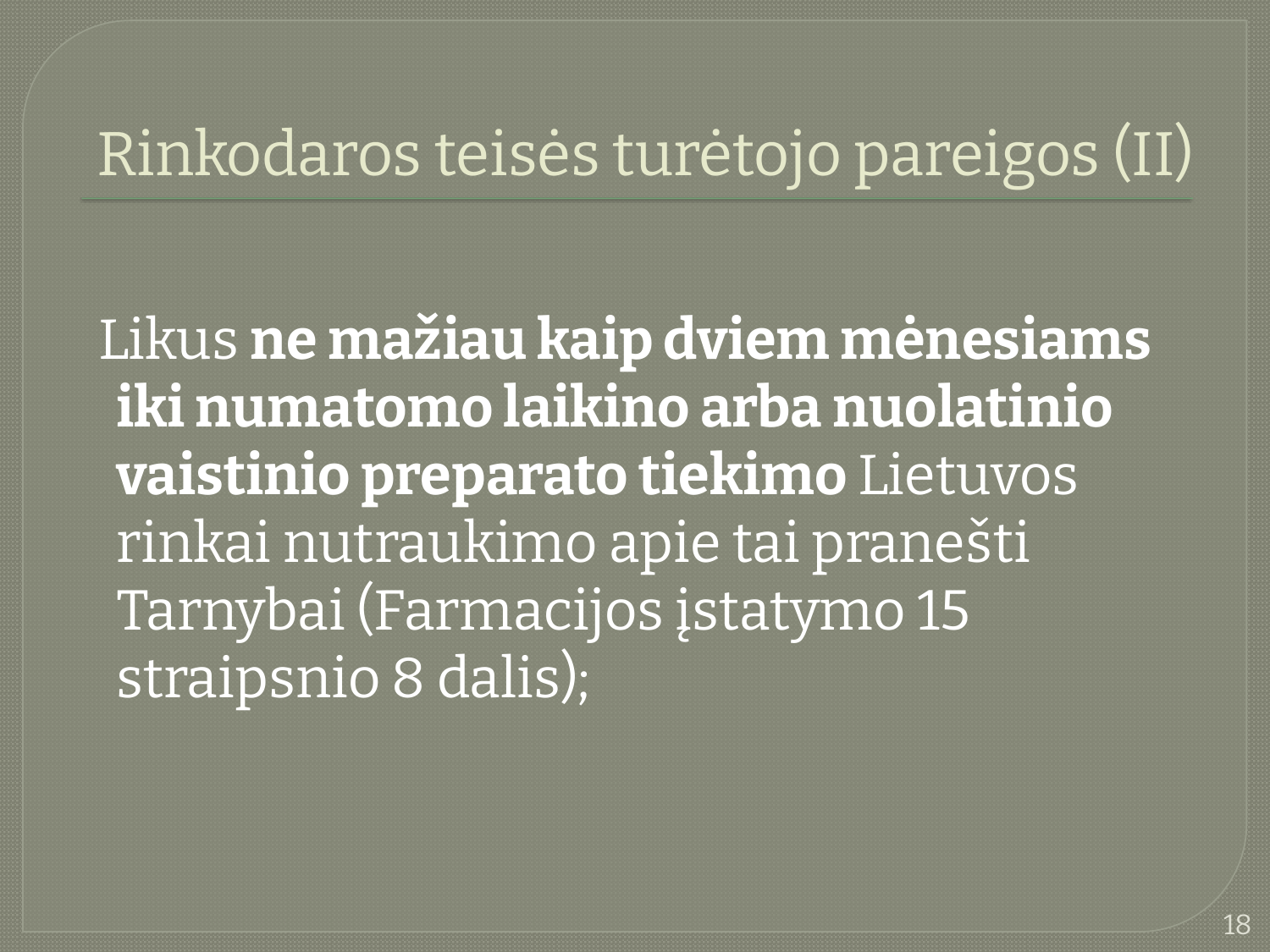

# Rinkodaros teisės turėtojo pareigos (II)

  Likus ne mažiau kaip dviem mėnesiams iki numatomo laikino arba nuolatinio vaistinio preparato tiekimo Lietuvos rinkai nutraukimo apie tai pranešti Tarnybai (Farmacijos įstatymo 15 straipsnio 8 dalis);
18